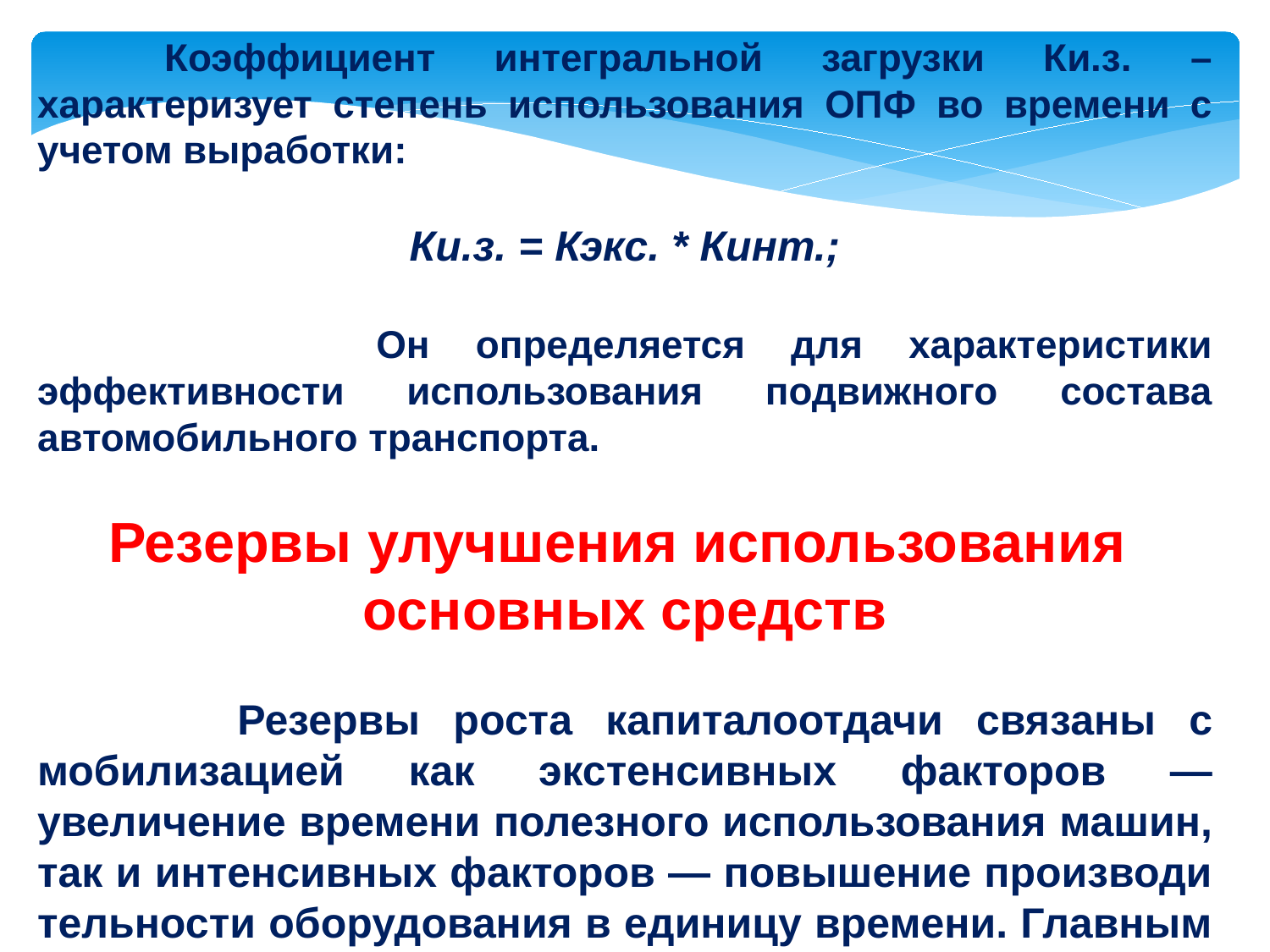

Коэффициент интегральной загрузки Ки.з. – характеризует степень использования ОПФ во времени с учетом выработки:

Ки.з. = Кэкс. * Кинт.;

      	Он определяется для характеристики эффективности использования подвижного состава автомобильного транспорта.

Резервы улучшения использования
основных средств

      Резервы роста капиталоотдачи связаны с мобилизацией как экс­тенсивных факторов — увеличение времени полезного использова­ния машин, так и интенсивных факторов — повышение производи­тельности оборудования в единицу времени. Главным фактором по­вышения эффективности использования основных средств является их обновление и техническое совершенствование.